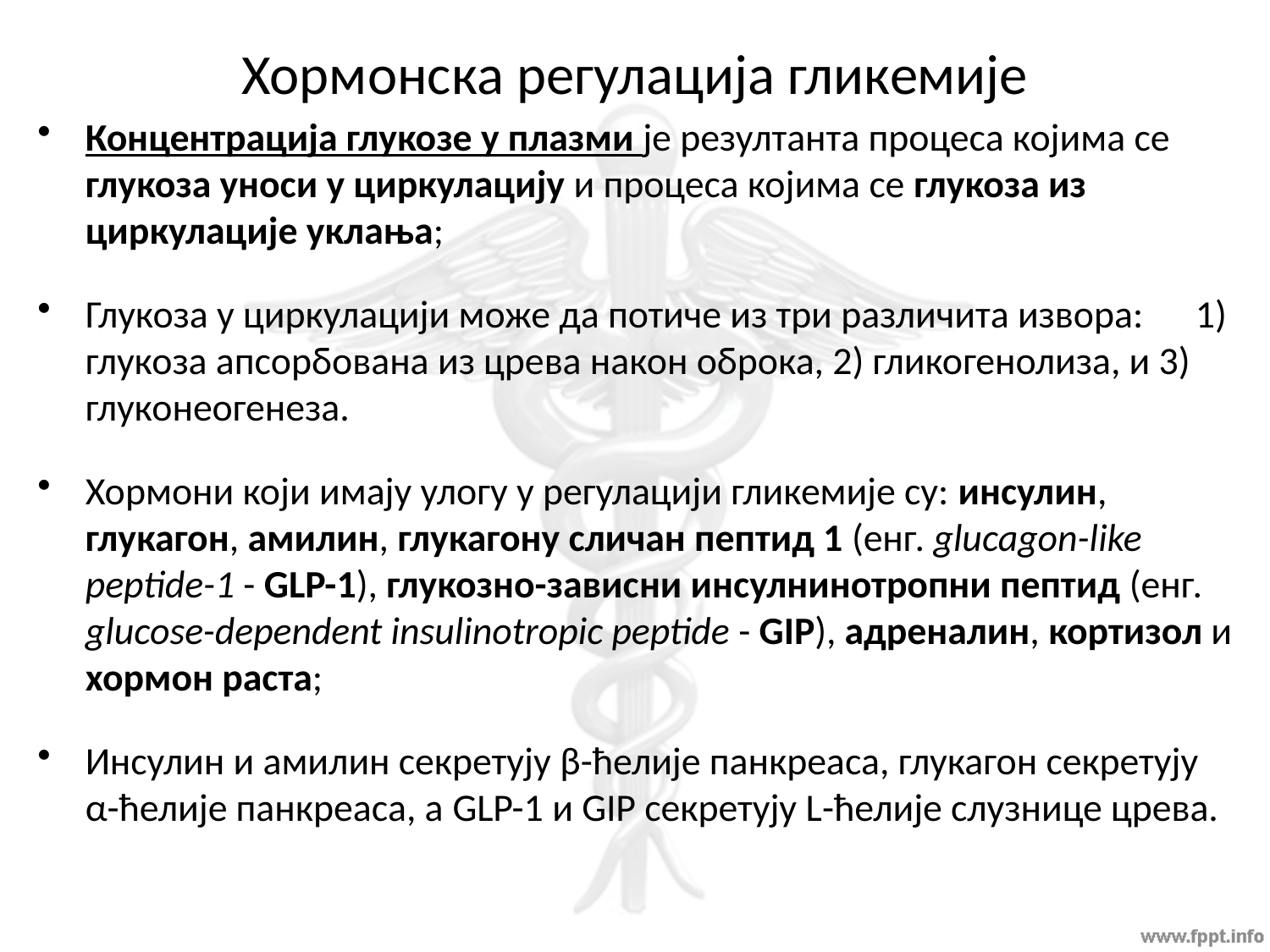

# Хормонска регулација гликемије
Концентрација глукозе у плазми је резултанта процеса којима се глукоза уноси у циркулацију и процеса којима се глукоза из циркулације уклања;

Глукоза у циркулацији може да потиче из три различита извора:      1) глукоза апсорбована из црева након оброка, 2) гликогенолиза, и 3) глуконеогенеза.

Хормони који имају улогу у регулацији гликемије су: инсулин, глукагон, амилин, глукагону сличан пептид 1 (енг. glucagon-like peptide-1 - GLP-1), глукозно-зависни инсулнинотропни пептид (енг. glucose-dependent insulinotropic peptide - GIP), адреналин, кортизол и хормон раста;

Инсулин и амилин секретују β-ћелије панкреаса, глукагон секретују α-ћелије панкреаса, а GLP-1 и GIP секретују L-ћелије слузнице црева.